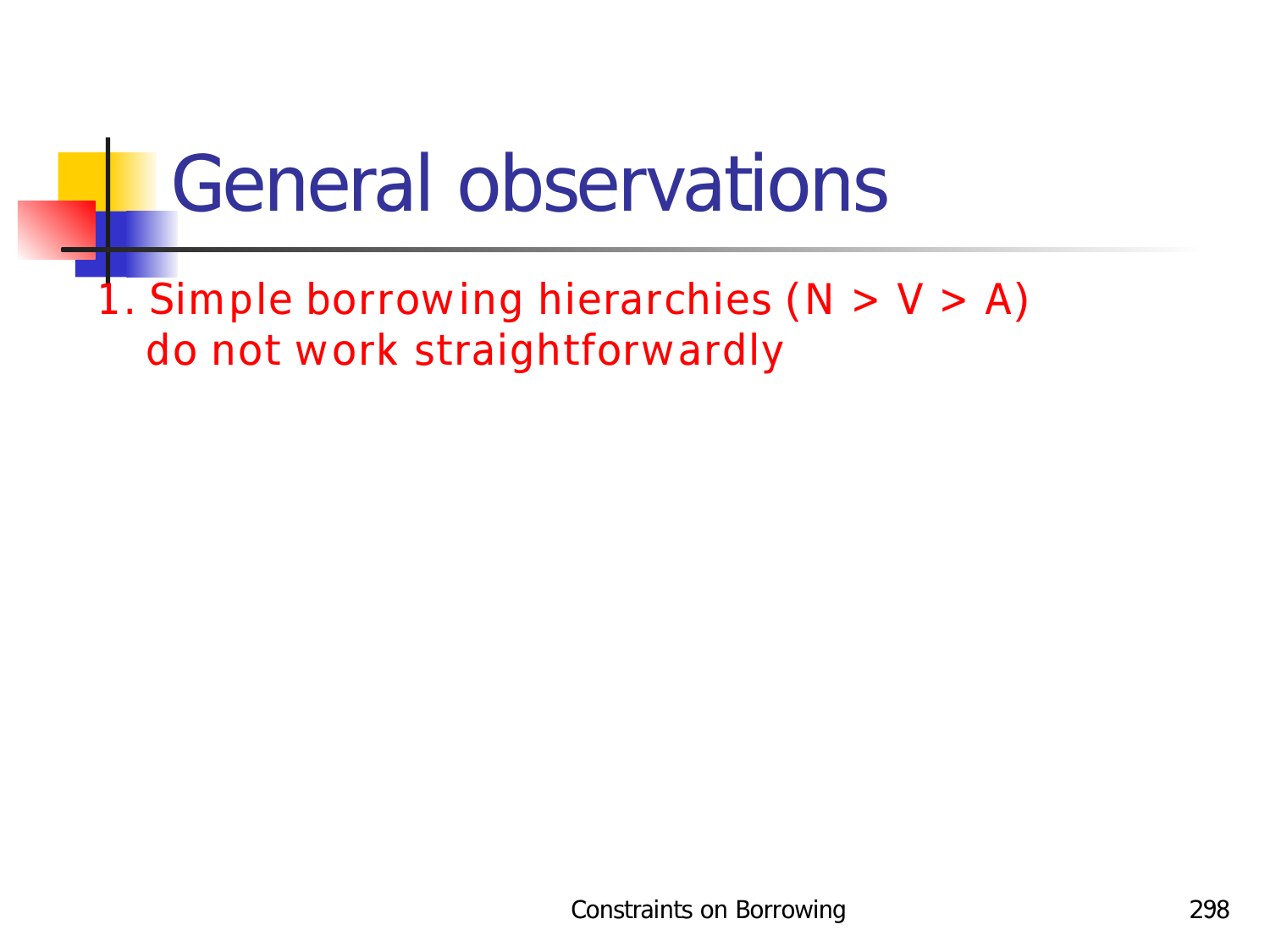

# General observations
1. Simple borrowing hierarchies (N > V > A)
    do not work straightforwardly

Constraints on Borrowing
298